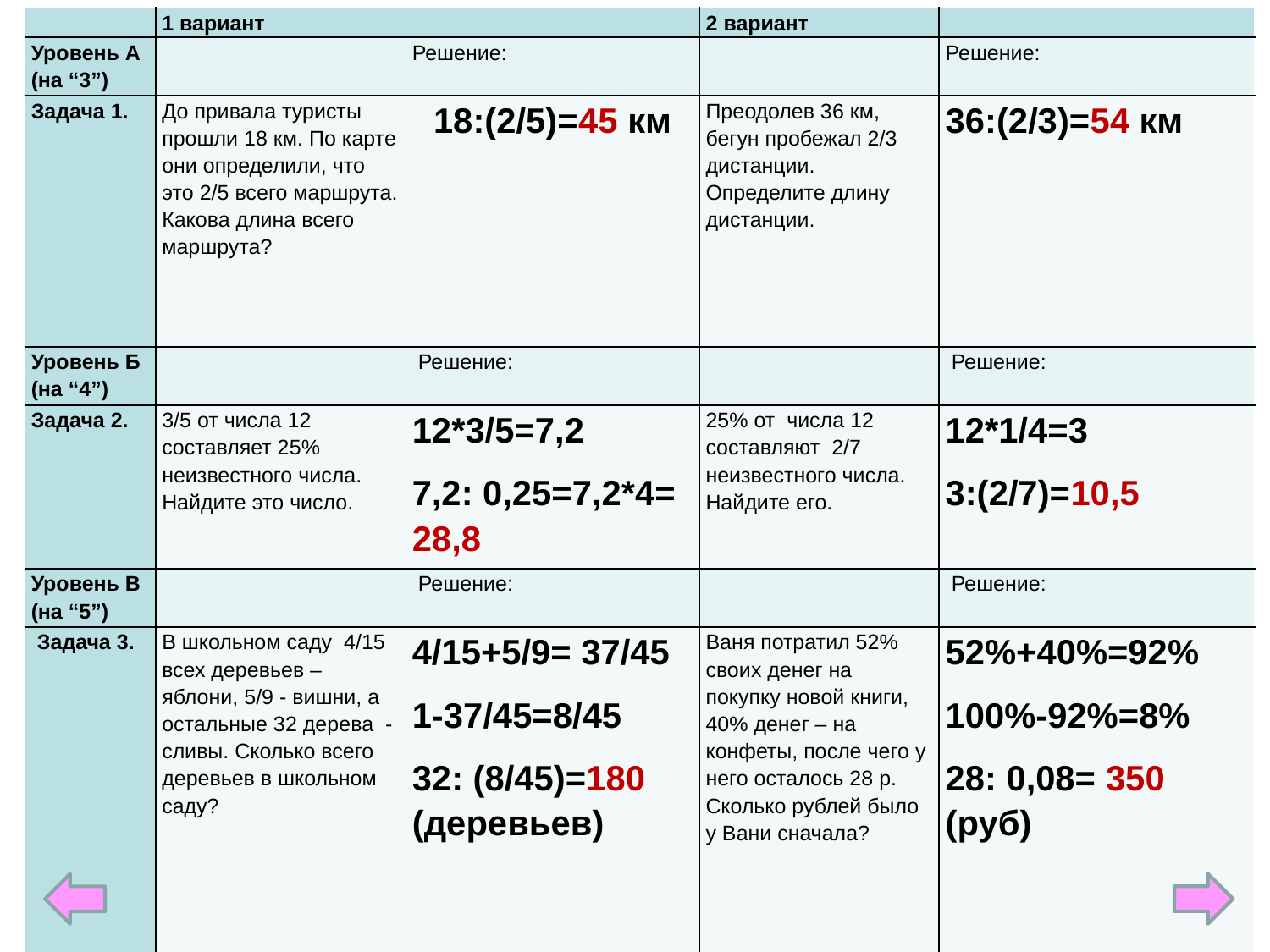

|  | 1 вариант |  | 2 вариант |  |
| --- | --- | --- | --- | --- |
| Уровень А (на “3”) |  | Решение: |  | Решение: |
| Задача 1. | До привала туристы прошли 18 км. По карте они определили, что это 2/5 всего маршрута. Какова длина всего маршрута? | 18:(2/5)=45 км | Преодолев 36 км, бегун пробежал 2/3 дистанции. Определите длину дистанции. | 36:(2/3)=54 км |
| Уровень Б (на “4”) |  | Решение: |  | Решение: |
| Задача 2. | 3/5 от числа 12 составляет 25% неизвестного числа. Найдите это число. | 12\*3/5=7,2 7,2: 0,25=7,2\*4= 28,8 | 25% от числа 12 составляют 2/7 неизвестного числа. Найдите его. | 12\*1/4=3 3:(2/7)=10,5 |
| Уровень В (на “5”) |  | Решение: |  | Решение: |
| Задача 3. | В школьном саду 4/15 всех деревьев – яблони, 5/9 - вишни, а остальные 32 дерева - сливы. Сколько всего деревьев в школьном саду? | 4/15+5/9= 37/45 1-37/45=8/45 32: (8/45)=180 (деревьев) | Ваня потратил 52% своих денег на покупку новой книги, 40% денег – на конфеты, после чего у него осталось 28 р. Сколько рублей было у Вани сначала? | 52%+40%=92% 100%-92%=8% 28: 0,08= 350 (руб) |